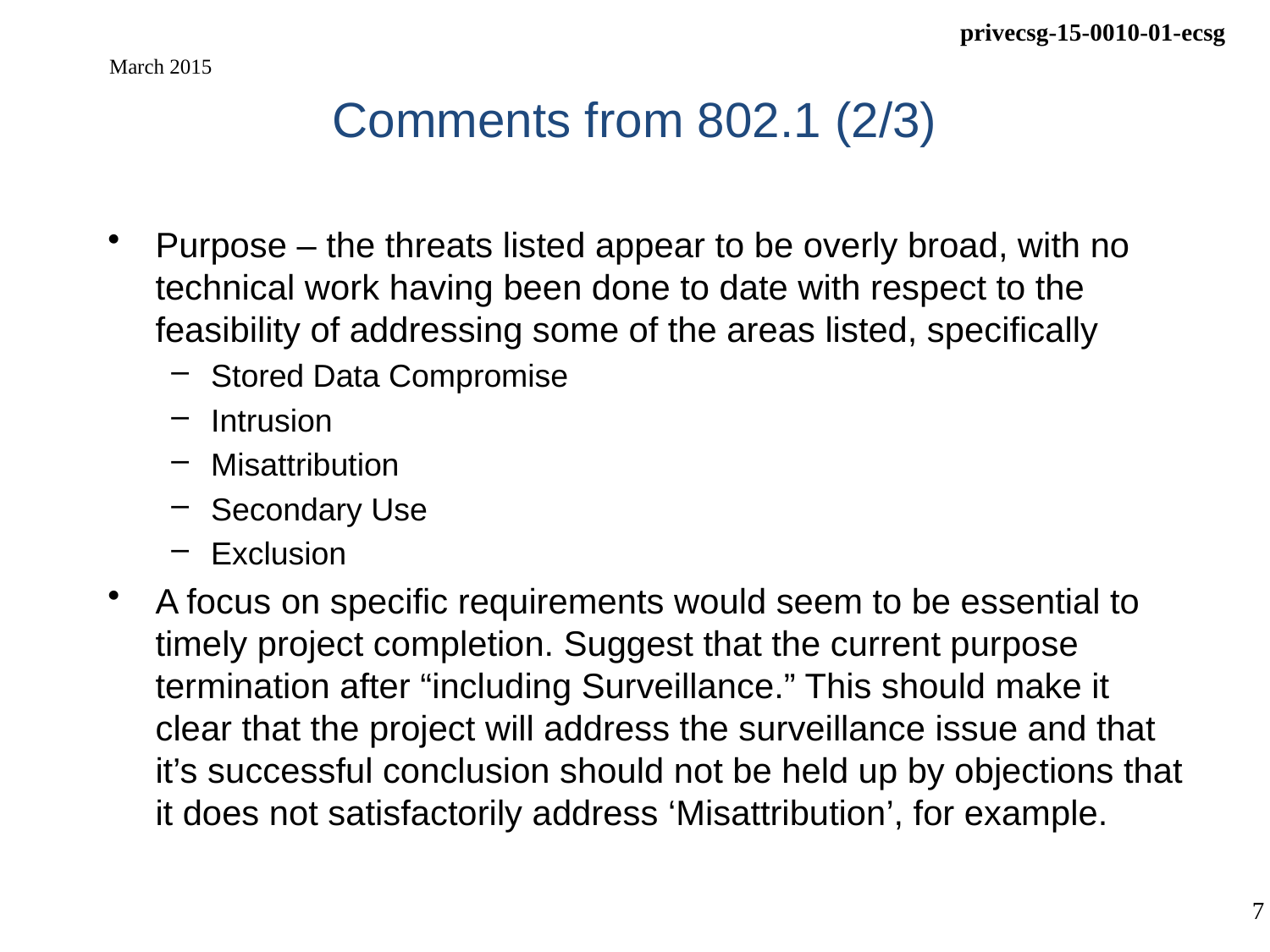

# Comments from 802.1 (2/3)
March 2015
Purpose – the threats listed appear to be overly broad, with no technical work having been done to date with respect to the feasibility of addressing some of the areas listed, specifically
Stored Data Compromise
Intrusion
Misattribution
Secondary Use
Exclusion
A focus on specific requirements would seem to be essential to timely project completion. Suggest that the current purpose termination after “including Surveillance.” This should make it clear that the project will address the surveillance issue and that it’s successful conclusion should not be held up by objections that it does not satisfactorily address ‘Misattribution’, for example.